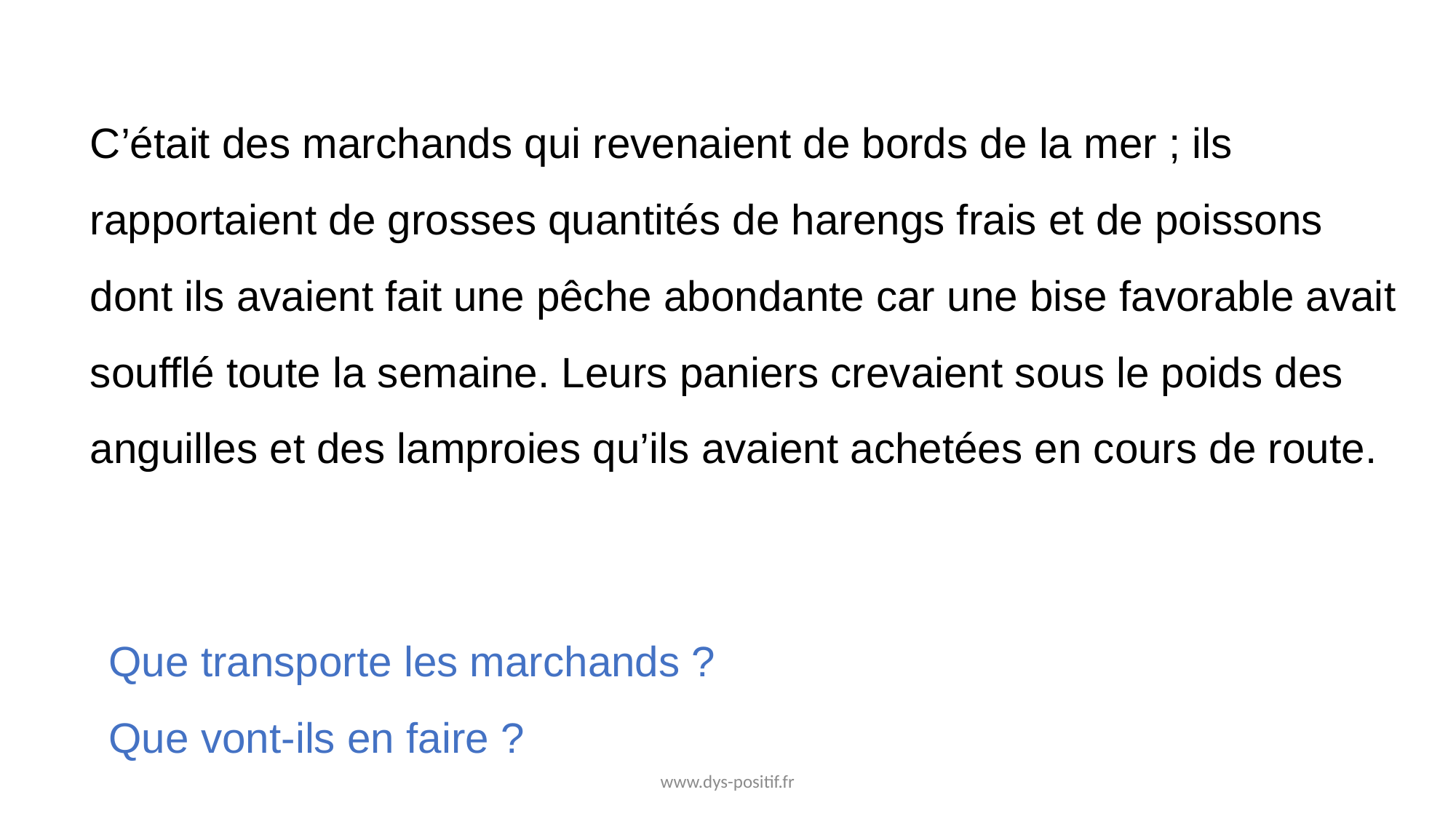

C’était des marchands qui revenaient de bords de la mer ; ils rapportaient de grosses quantités de harengs frais et de poissons dont ils avaient fait une pêche abondante car une bise favorable avait soufflé toute la semaine. Leurs paniers crevaient sous le poids des anguilles et des lamproies qu’ils avaient achetées en cours de route.

Que transporte les marchands ?
Que vont-ils en faire ?
www.dys-positif.fr